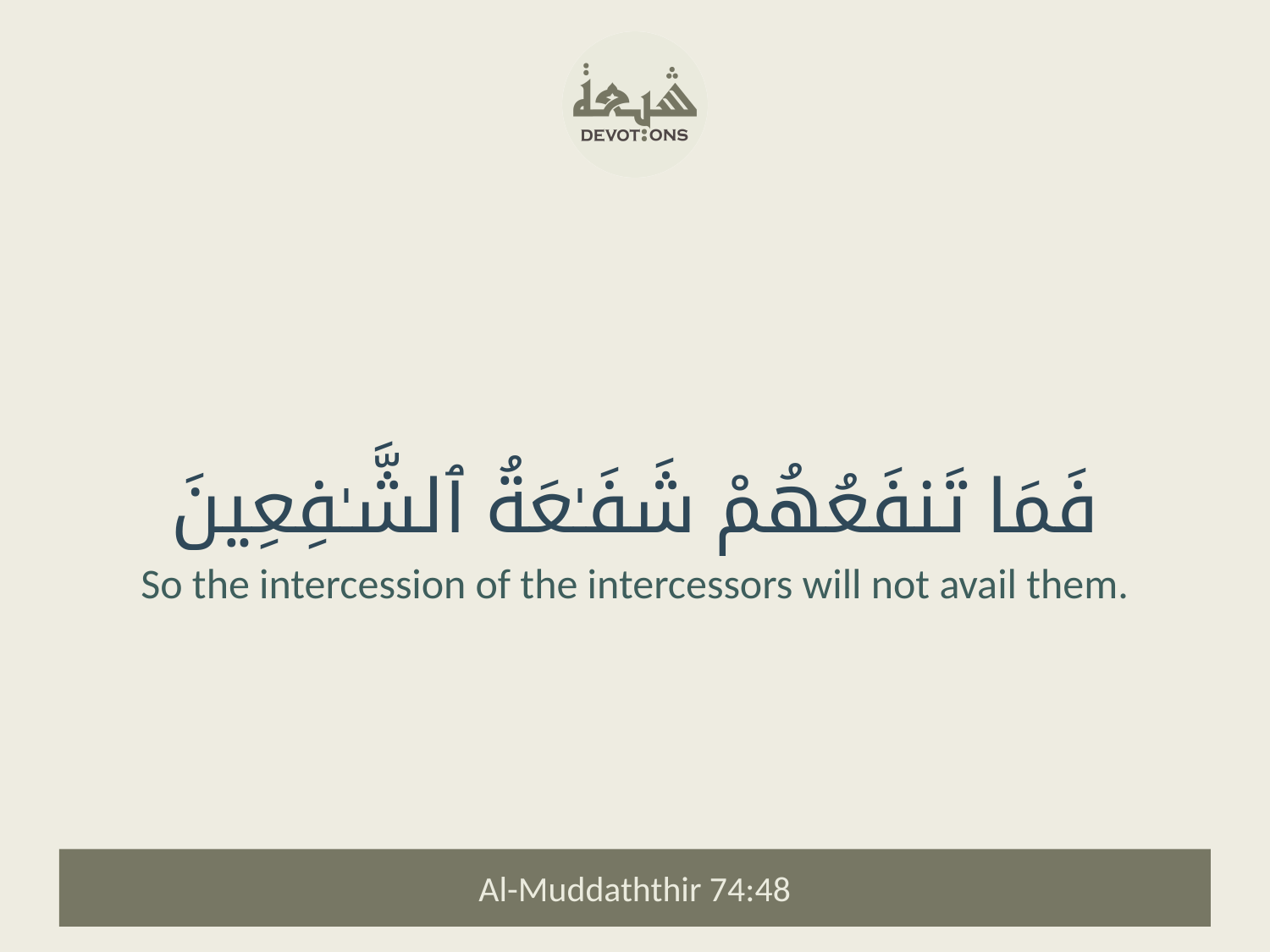

فَمَا تَنفَعُهُمْ شَفَـٰعَةُ ٱلشَّـٰفِعِينَ
So the intercession of the intercessors will not avail them.
Al-Muddaththir 74:48